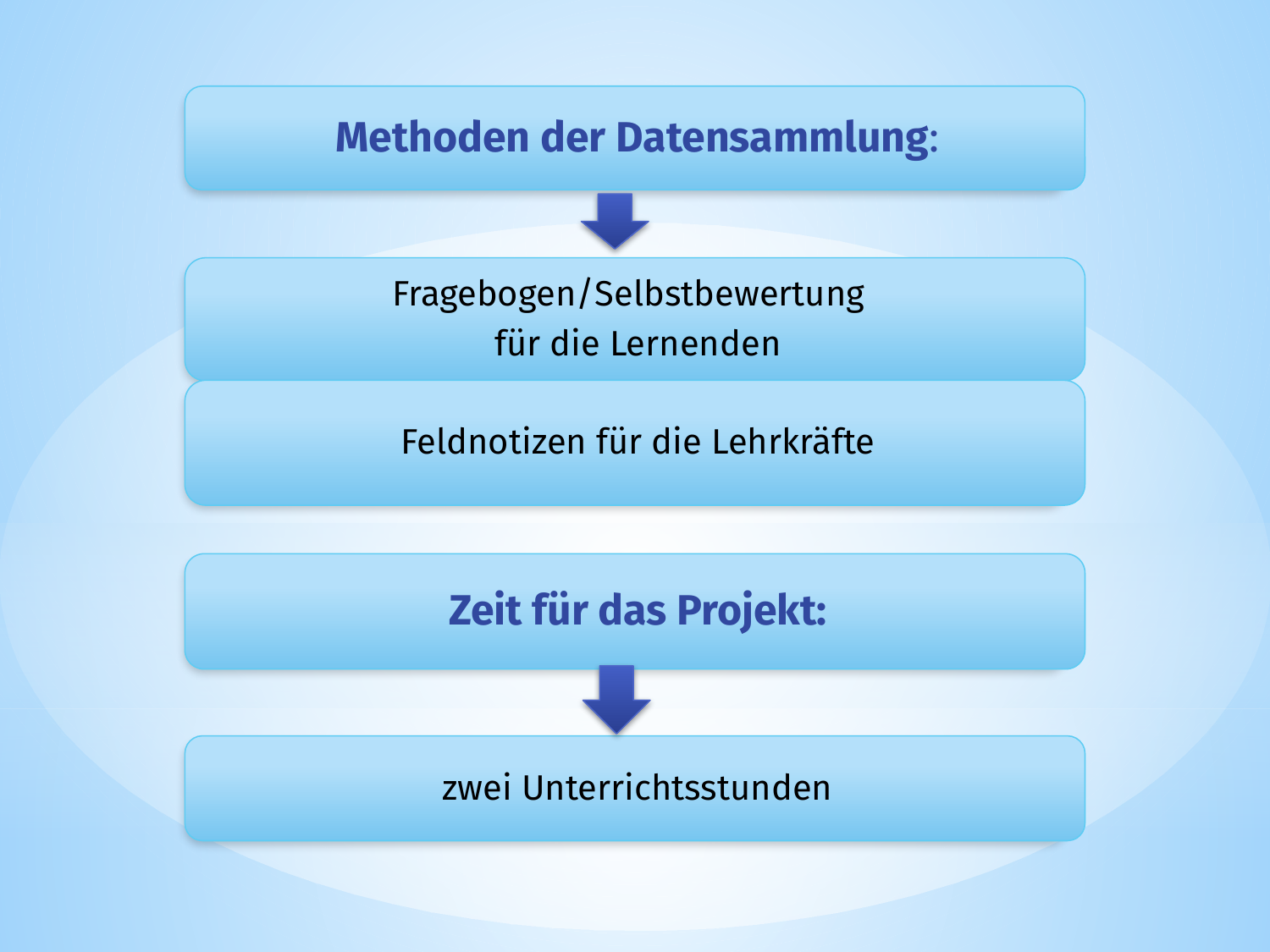

Methoden der Datensammlung:
Fragebogen/Selbstbewertung
für die Lernenden
Feldnotizen für die Lehrkräfte
Zeit für das Projekt:
zwei Unterrichtsstunden